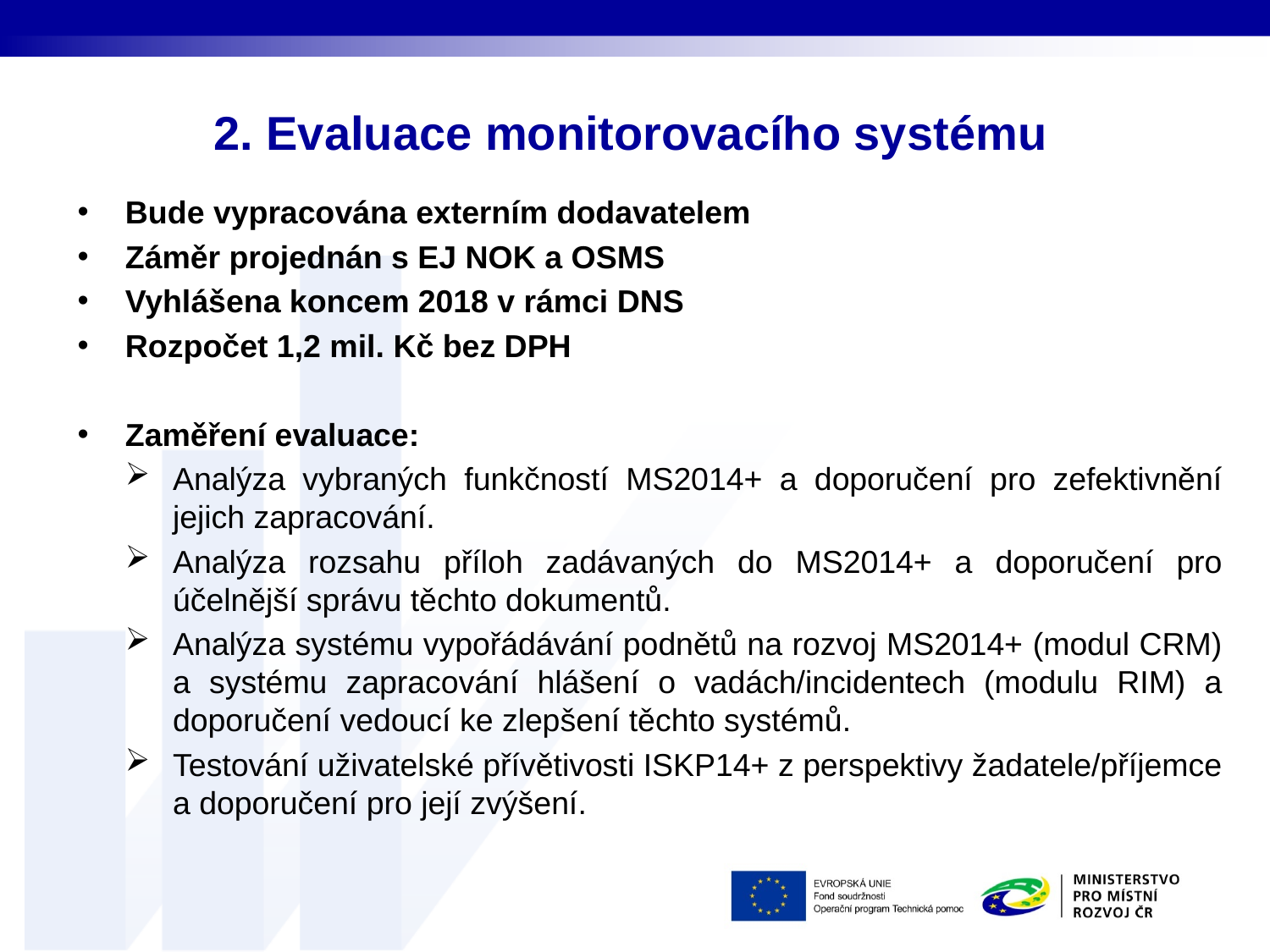

# 2. Evaluace monitorovacího systému
Bude vypracována externím dodavatelem
Záměr projednán s EJ NOK a OSMS
Vyhlášena koncem 2018 v rámci DNS
Rozpočet 1,2 mil. Kč bez DPH

Zaměření evaluace:
Analýza vybraných funkčností MS2014+ a doporučení pro zefektivnění jejich zapracování.
Analýza rozsahu příloh zadávaných do MS2014+ a doporučení pro účelnější správu těchto dokumentů.
Analýza systému vypořádávání podnětů na rozvoj MS2014+ (modul CRM) a systému zapracování hlášení o vadách/incidentech (modulu RIM) a doporučení vedoucí ke zlepšení těchto systémů.
Testování uživatelské přívětivosti ISKP14+ z perspektivy žadatele/příjemce a doporučení pro její zvýšení.